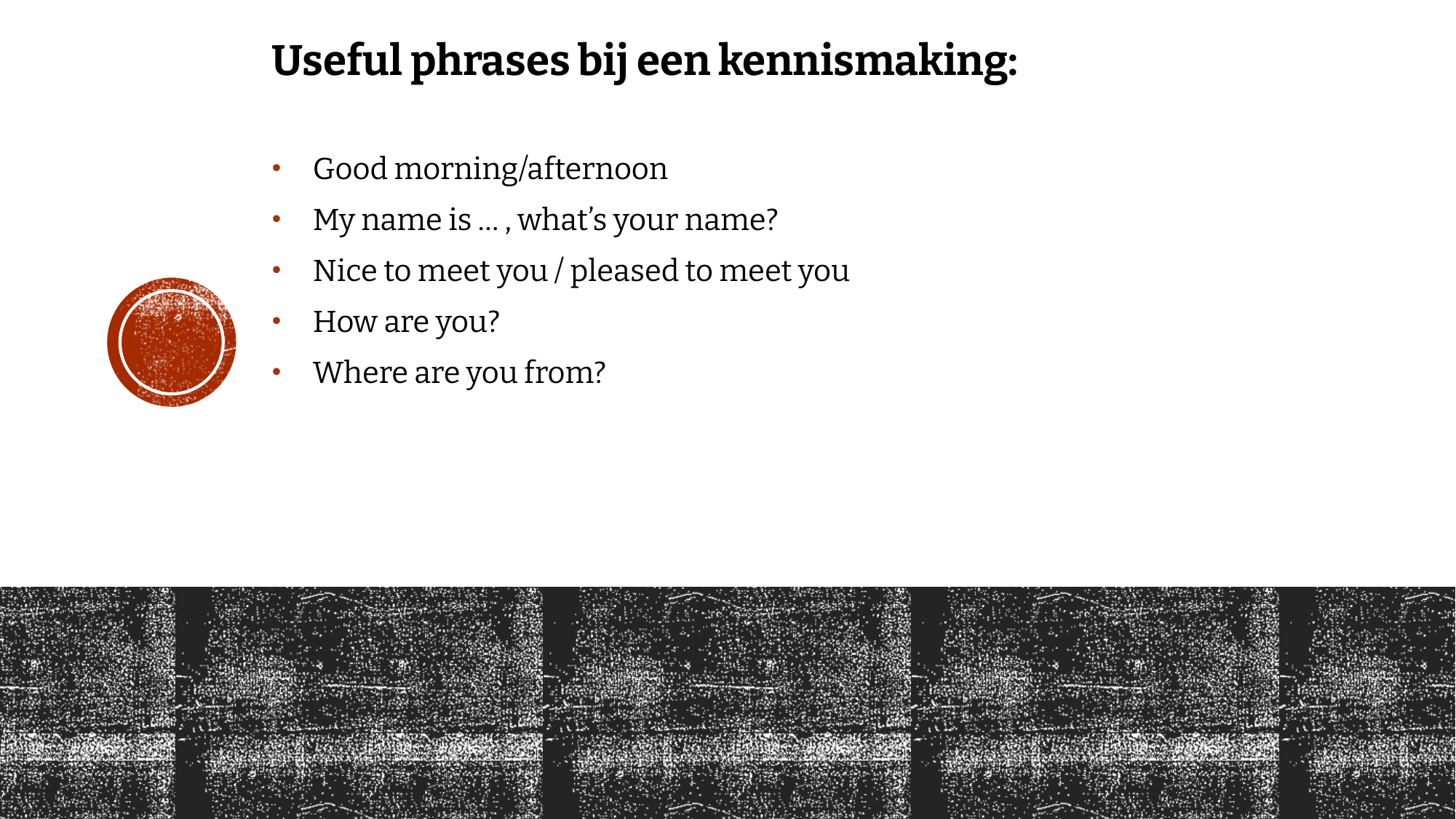

Useful phrases bij een kennismaking:

Good morning/afternoon
My name is … , what’s your name?
Nice to meet you / pleased to meet you
How are you?
Where are you from?